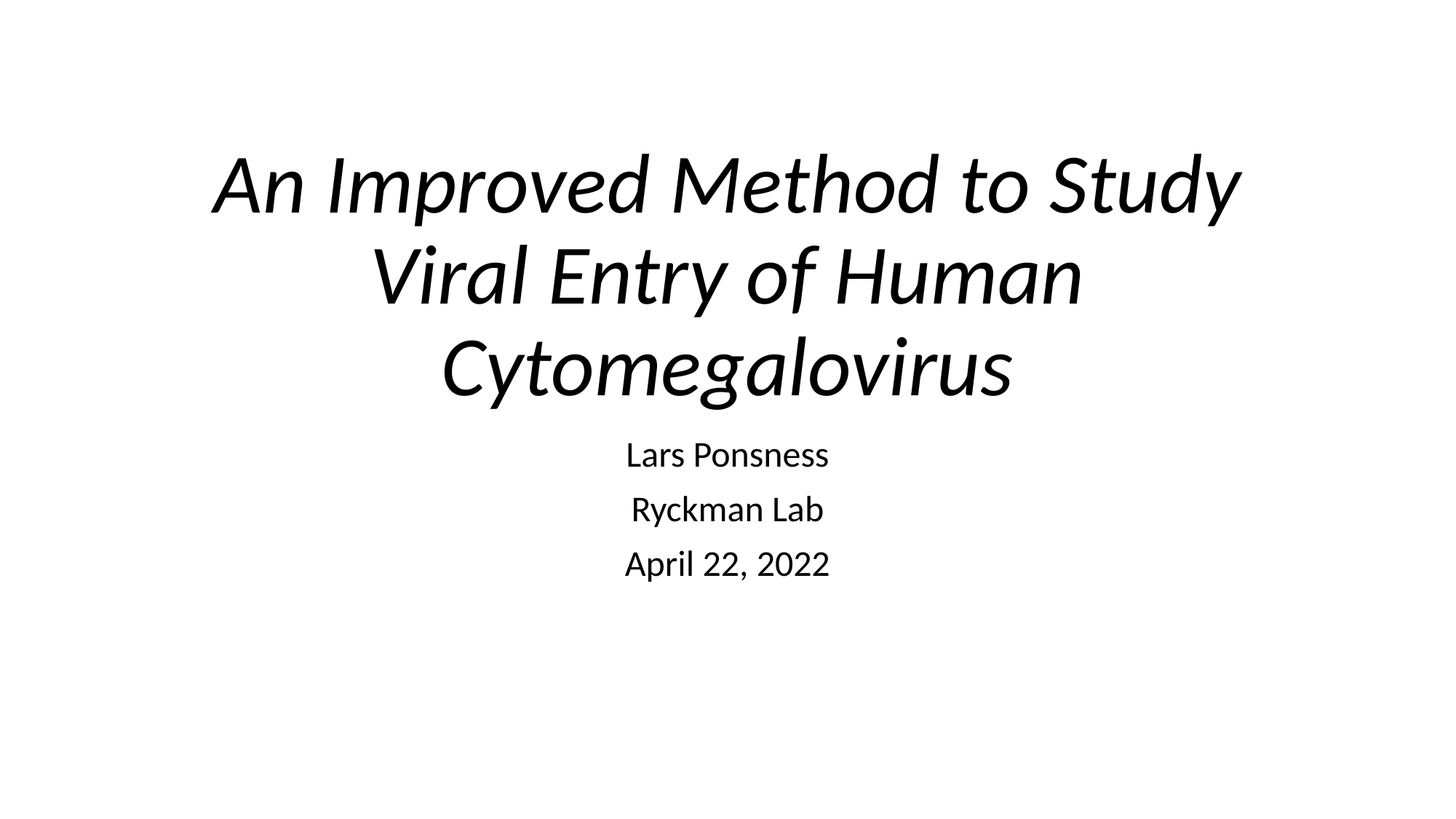

# An Improved Method to Study Viral Entry of Human Cytomegalovirus
Lars Ponsness
Ryckman Lab
April 22, 2022